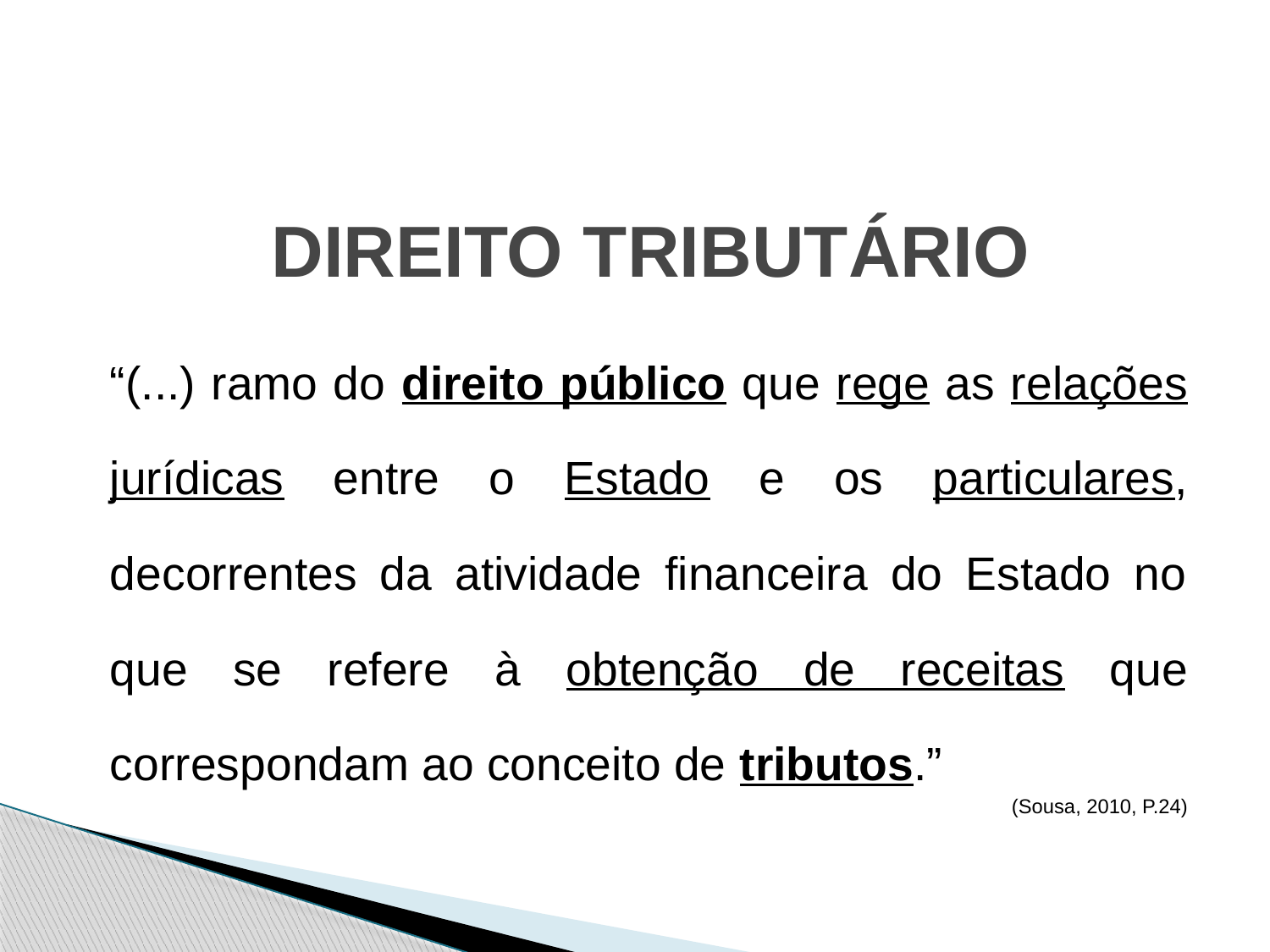

# DIREITO TRIBUTÁRIO
	“(...) ramo do direito público que rege as relações jurídicas entre o Estado e os particulares, decorrentes da atividade financeira do Estado no que se refere à obtenção de receitas que correspondam ao conceito de tributos.”
(Sousa, 2010, P.24)